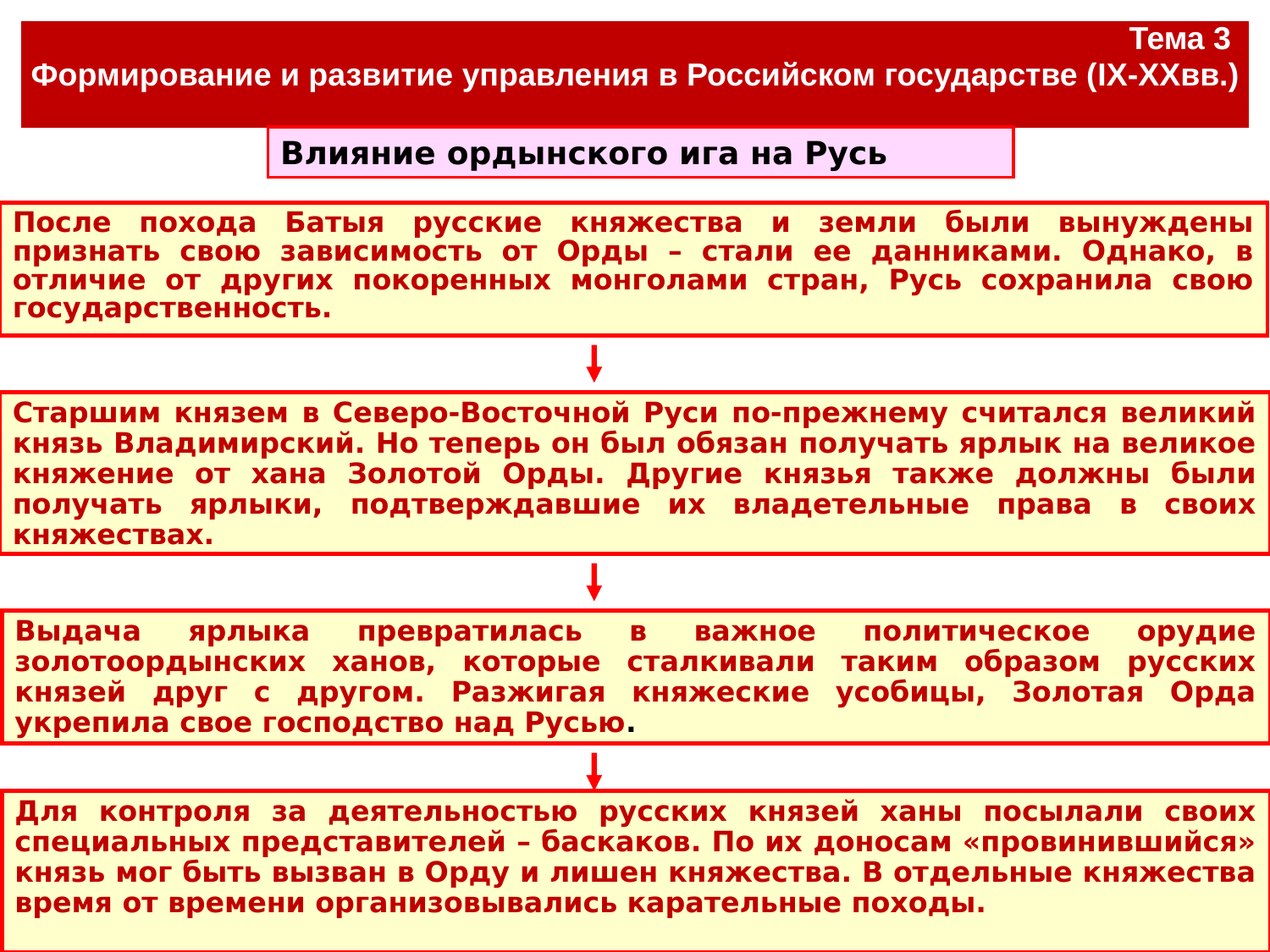

| Тема 3 Формирование и развитие управления в Российском государстве (IX-XXвв.) |
| --- |
#
Влияние ордынского ига на Русь
После похода Батыя русские княжества и земли были вынуждены признать свою зависимость от Орды – стали ее данниками. Однако, в отличие от других покоренных монголами стран, Русь сохранила свою государственность.

Старшим князем в Северо-Восточной Руси по-прежнему считался великий князь Владимирский. Но теперь он был обязан получать ярлык на великое княжение от хана Золотой Орды. Другие князья также должны были получать ярлыки, подтверждавшие их владетельные права в своих княжествах.

Выдача ярлыка превратилась в важное политическое орудие золотоордынских ханов, которые сталкивали таким образом русских князей друг с другом. Разжигая княжеские усобицы, Золотая Орда укрепила свое господство над Русью.

Для контроля за деятельностью русских князей ханы посылали своих специальных представителей – баскаков. По их доносам «провинившийся» князь мог быть вызван в Орду и лишен княжества. В отдельные княжества время от времени организовывались карательные походы.